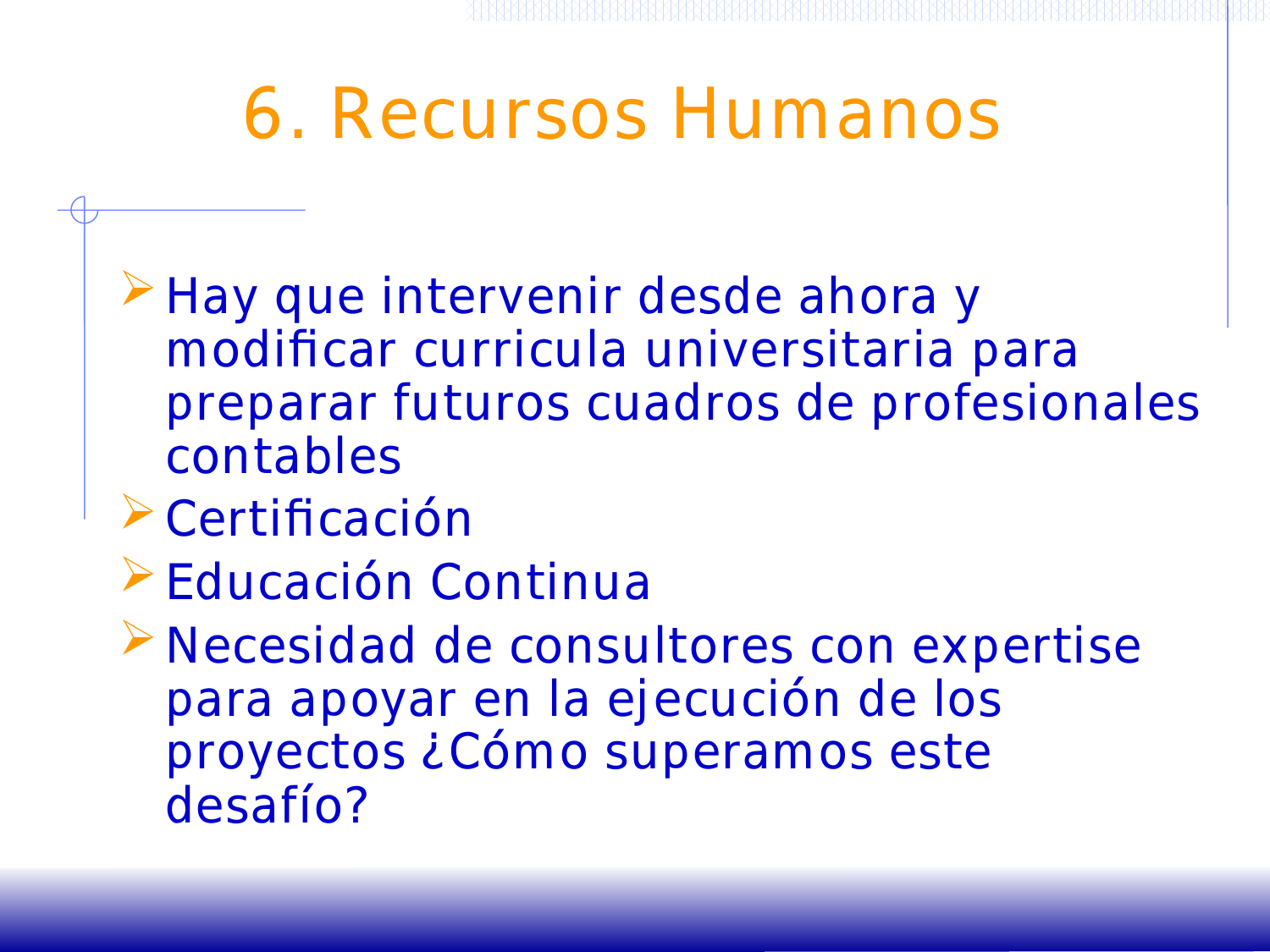

# 6. Recursos Humanos
Hay que intervenir desde ahora y modificar curricula universitaria para preparar futuros cuadros de profesionales contables
Certificación
Educación Continua
Necesidad de consultores con expertise para apoyar en la ejecución de los proyectos ¿Cómo superamos este desafío?

21